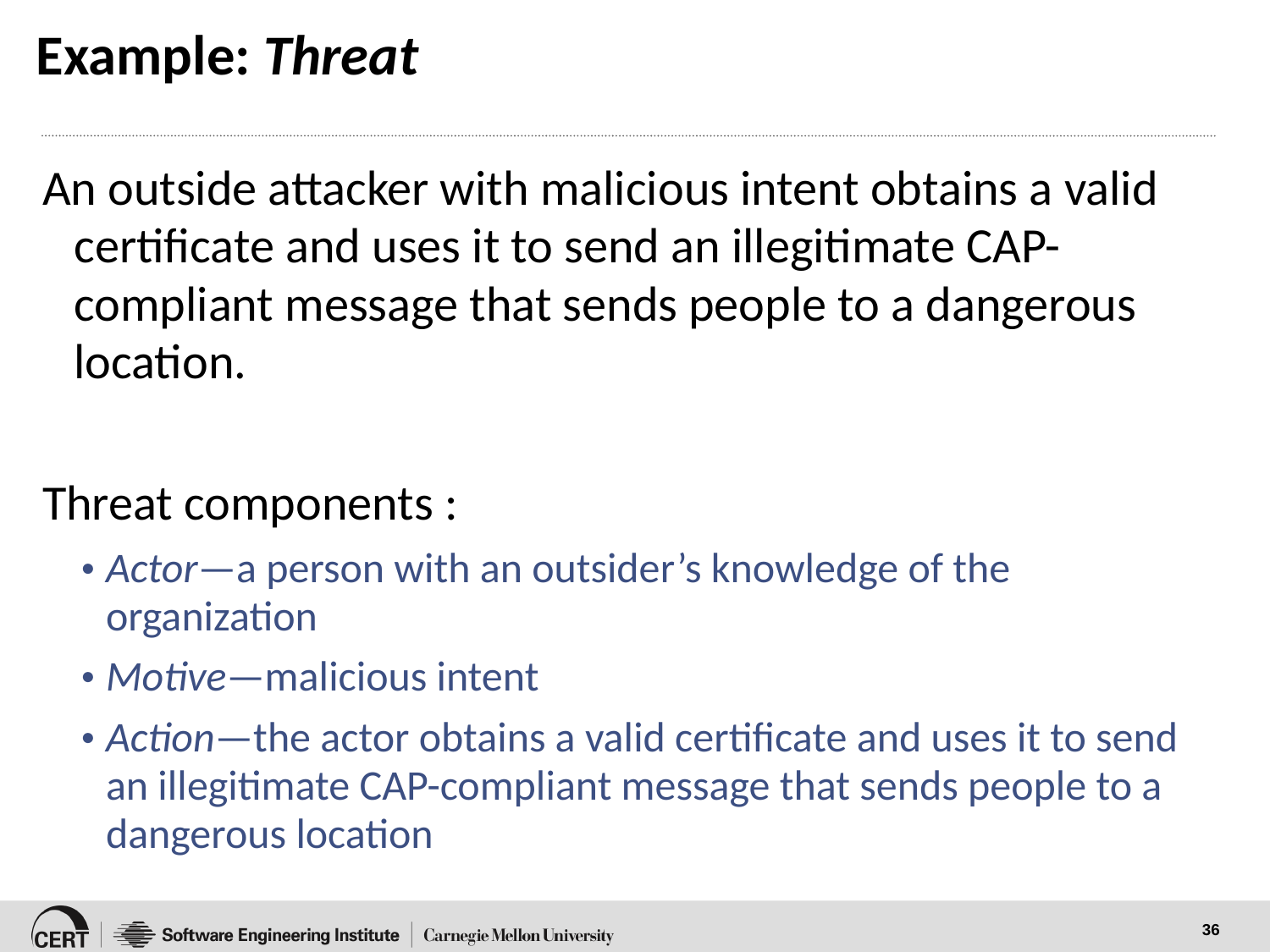

# Example: Threat
An outside attacker with malicious intent obtains a valid certificate and uses it to send an illegitimate CAP-compliant message that sends people to a dangerous location.

Threat components :
Actor—a person with an outsider’s knowledge of the organization
Motive—malicious intent
Action—the actor obtains a valid certificate and uses it to send an illegitimate CAP-compliant message that sends people to a dangerous location